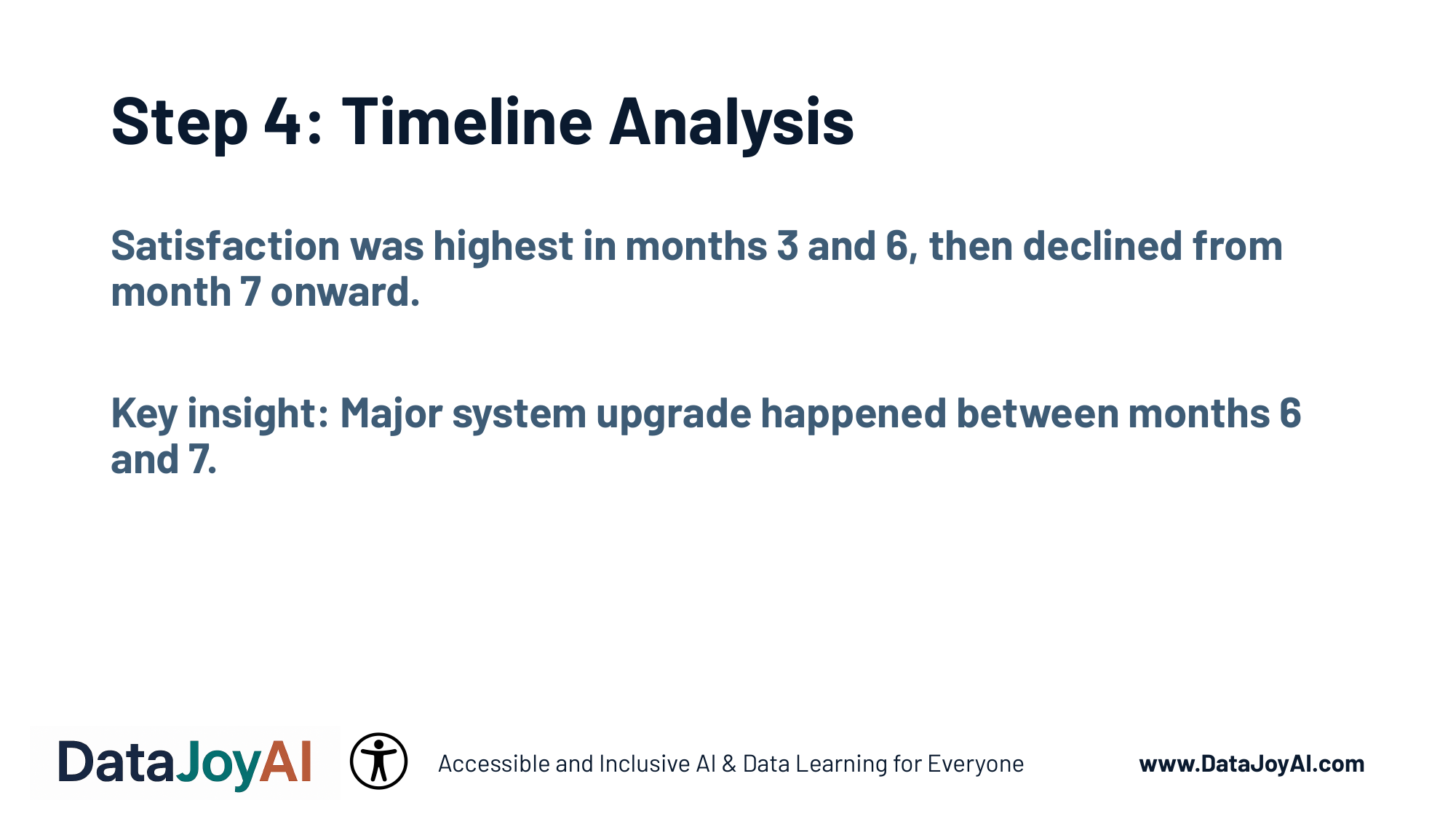

# Step 4: Timeline Analysis
Satisfaction was highest in months 3 and 6, then declined from month 7 onward.

Key insight: Major system upgrade happened between months 6 and 7.